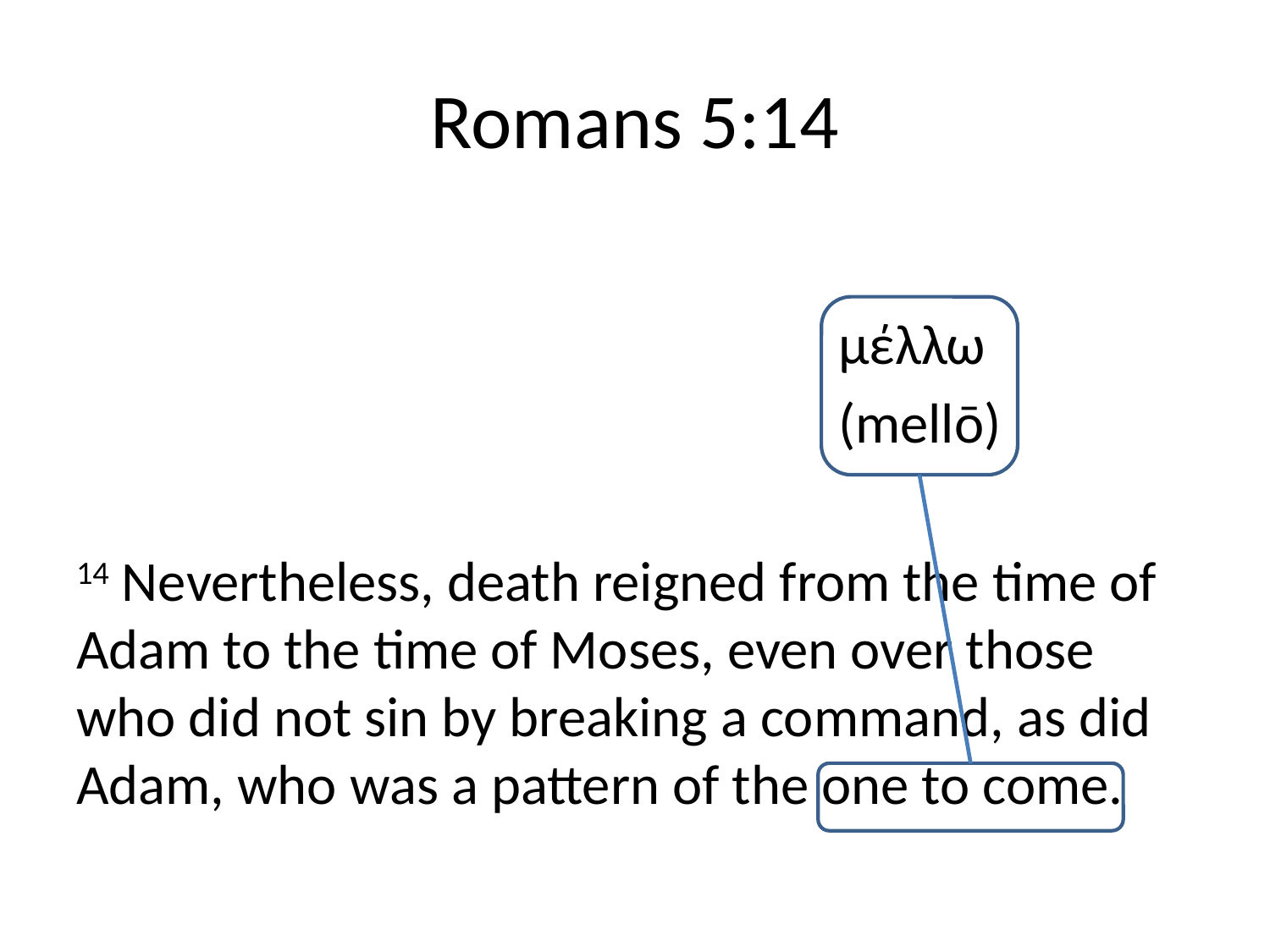

# Romans 5:14

						μέλλω
						(mellō)

14 Nevertheless, death reigned from the time of Adam to the time of Moses, even over those who did not sin by breaking a command, as did Adam, who was a pattern of the one to come.